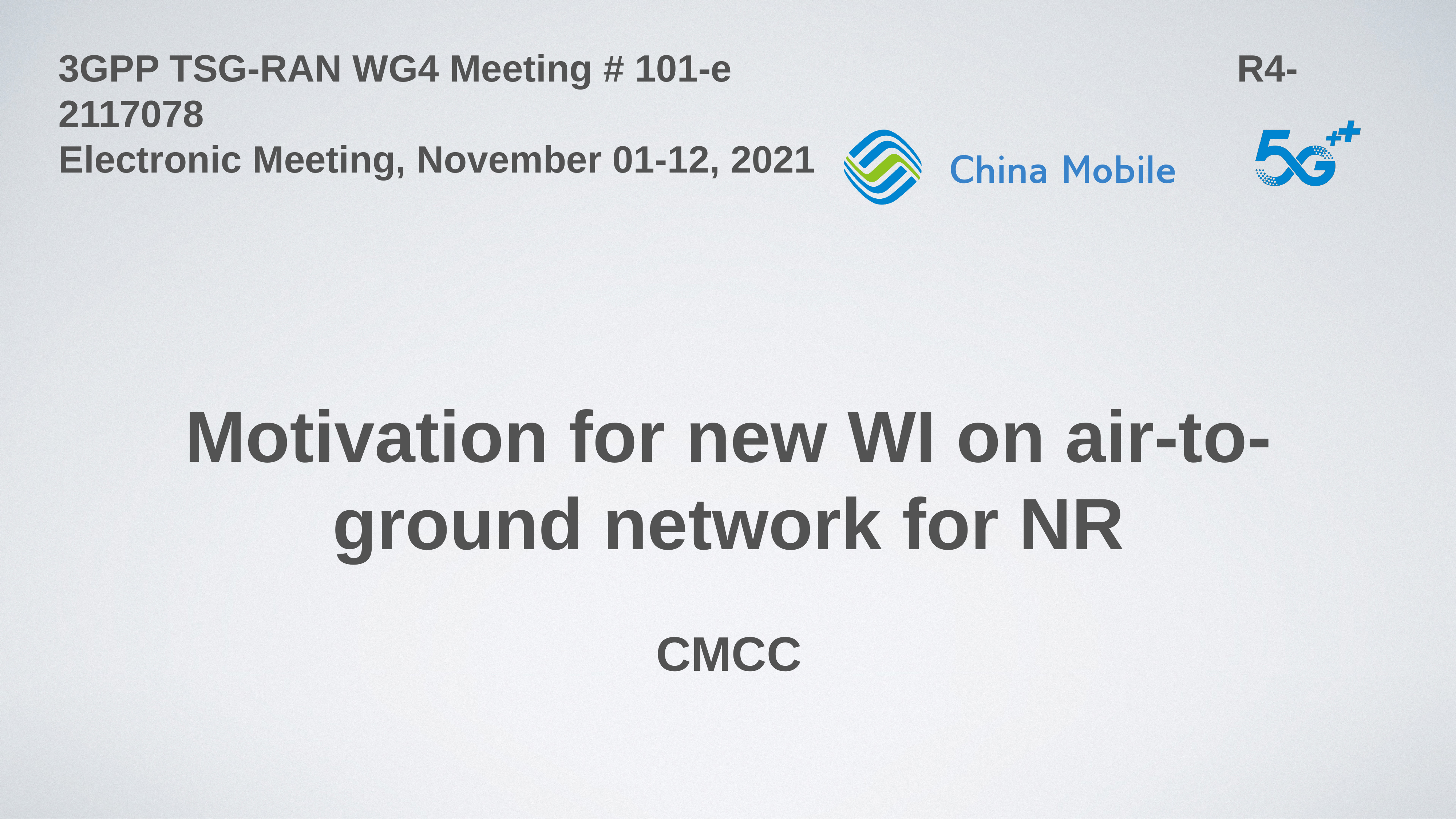

3GPP TSG-RAN WG4 Meeting # 101-e                                                R4-2117078
Electronic Meeting, November 01-12, 2021

Motivation for new WI on air-to-ground network for NR

CMCC